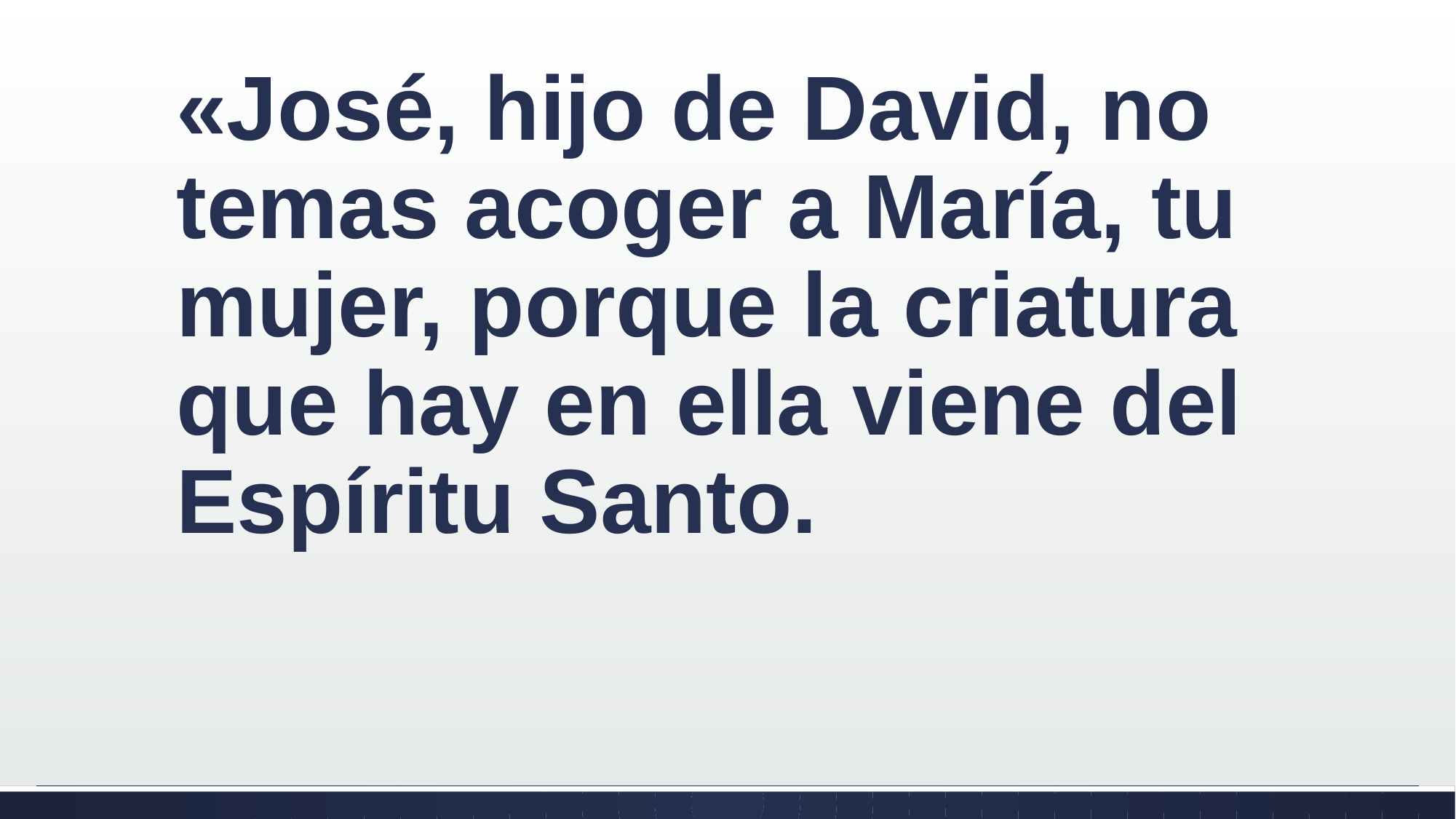

#
«José, hijo de David, no temas acoger a María, tu mujer, porque la criatura que hay en ella viene del Espíritu Santo.